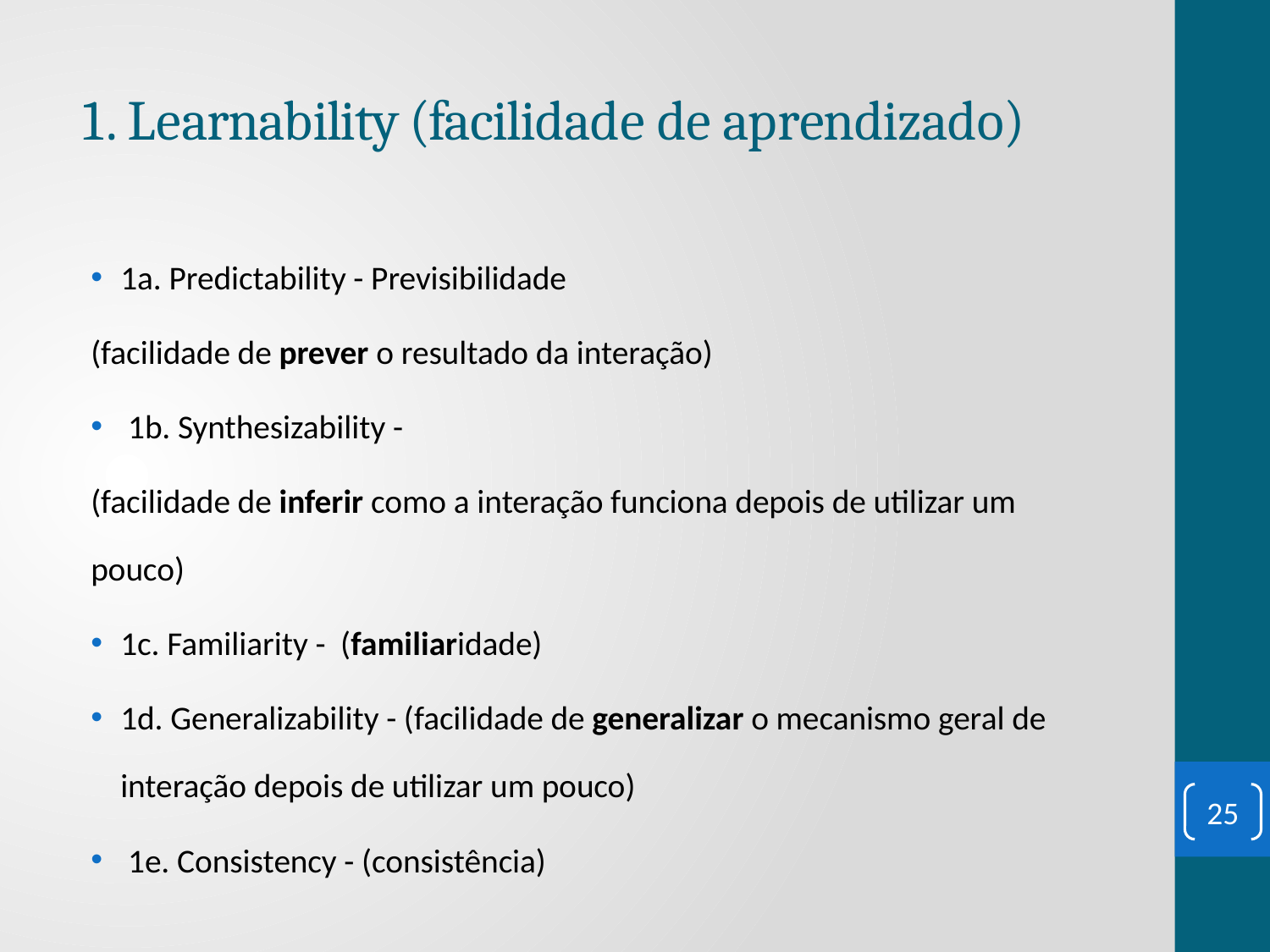

# 1. Learnability (facilidade de aprendizado)
1a. Predictability - Previsibilidade
(facilidade de prever o resultado da interação)
 1b. Synthesizability -
(facilidade de inferir como a interação funciona depois de utilizar um pouco)
1c. Familiarity -  (familiaridade)
1d. Generalizability - (facilidade de generalizar o mecanismo geral de interação depois de utilizar um pouco)
 1e. Consistency - (consistência)
25